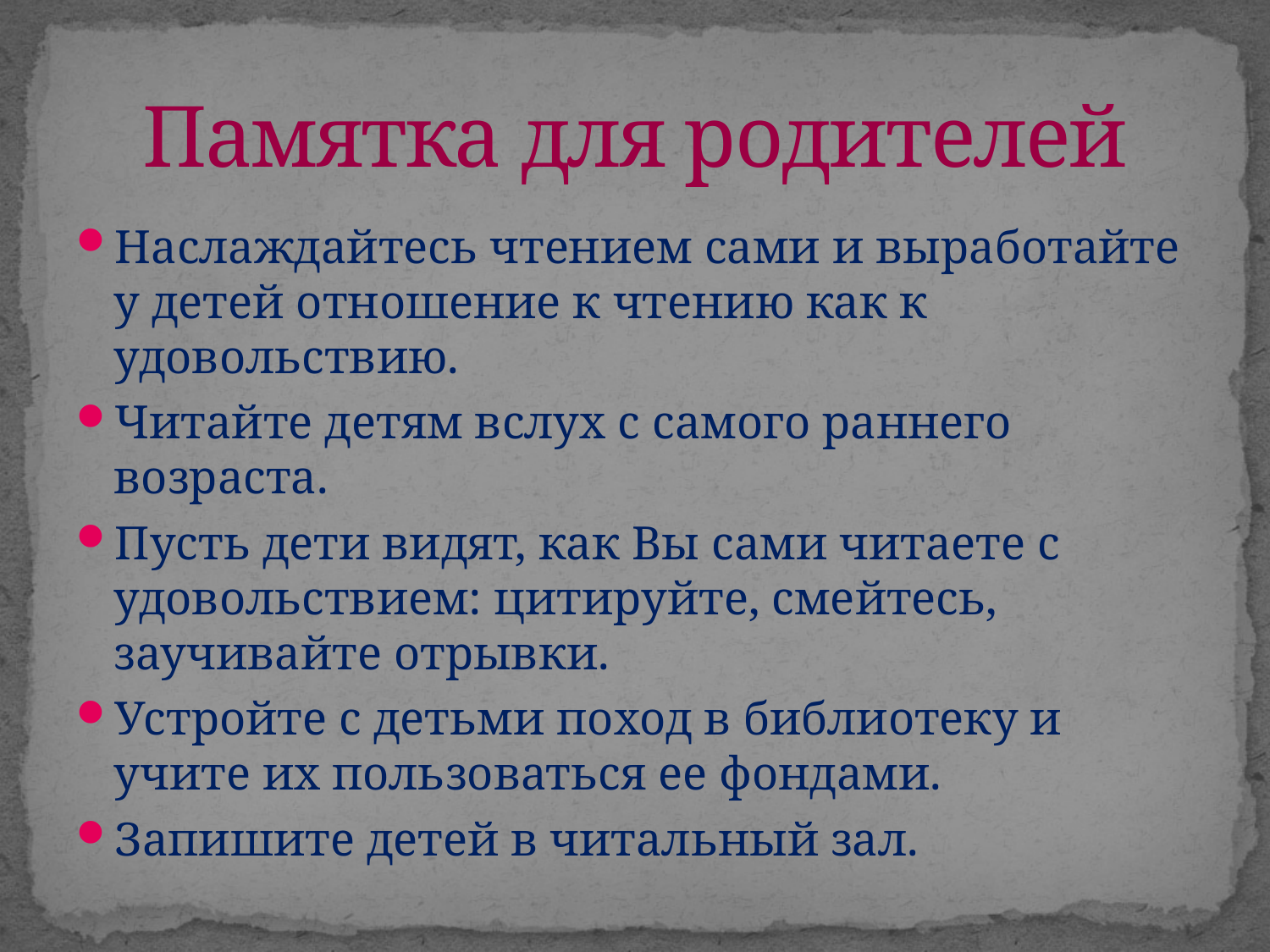

# Памятка для родителей
Наслаждайтесь чтением сами и выработайте у детей отношение к чтению как к удовольствию.
Читайте детям вслух с самого раннего возраста.
Пусть дети видят, как Вы сами читаете с удовольствием: цитируйте, смейтесь, заучивайте отрывки.
Устройте с детьми поход в библиотеку и учите их пользоваться ее фондами.
Запишите детей в читальный зал.